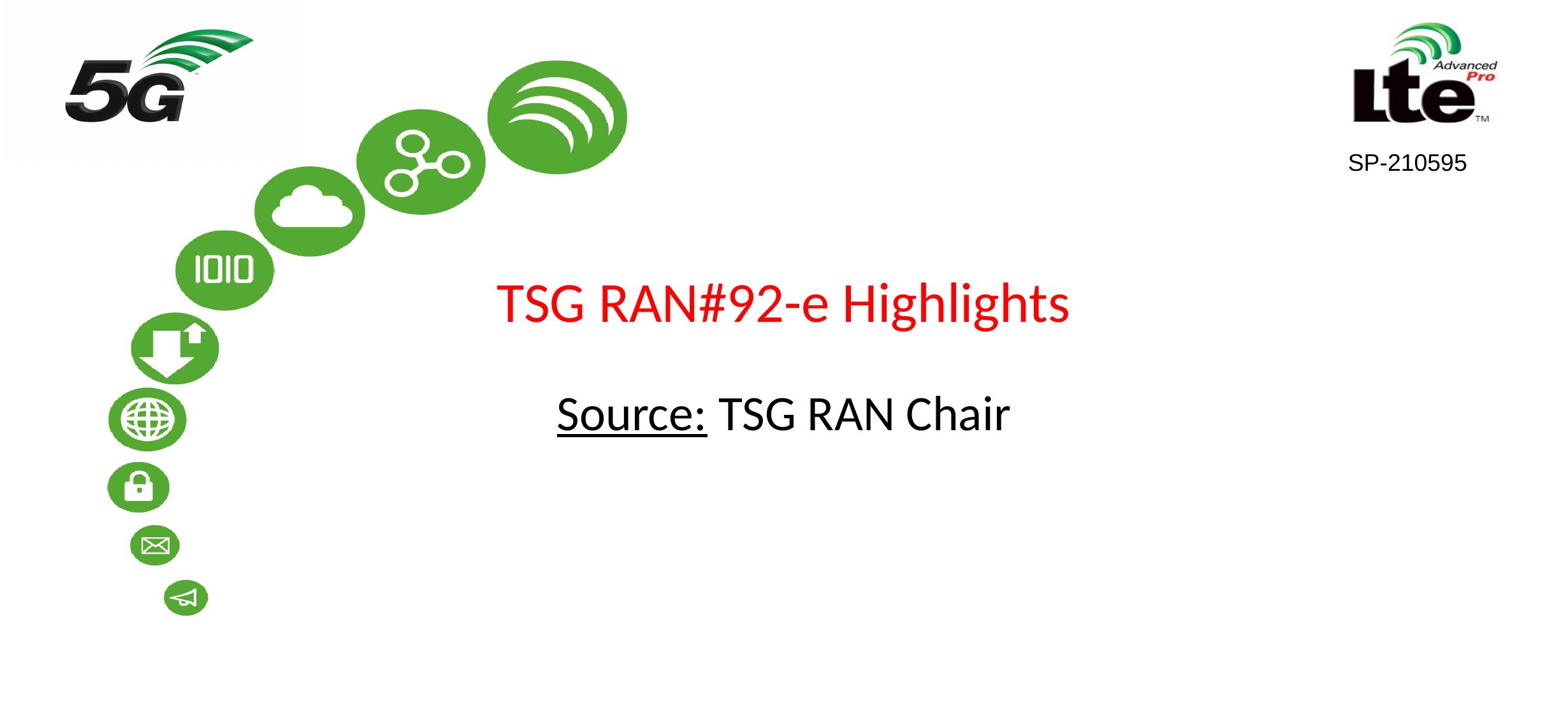

SP-210595
# TSG RAN#92-e Highlights
Source: TSG RAN Chair